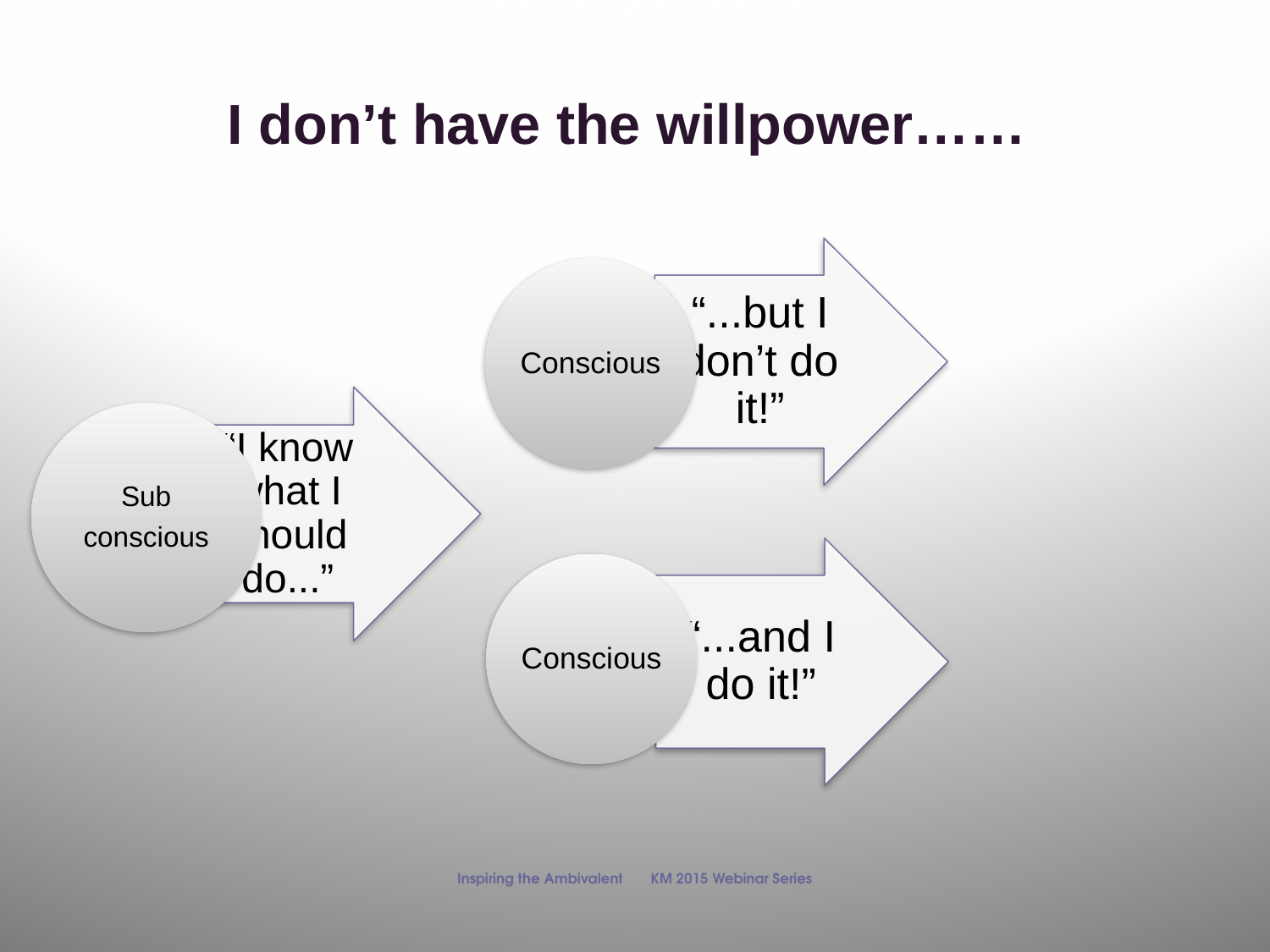

# I don’t have the willpower……
“I know what I should do...”
Sub
conscious
“...but I don’t do it!”
Conscious
“...and I do it!”
Conscious
Inspiring the Ambivalent       KM 2015 Webinar Series